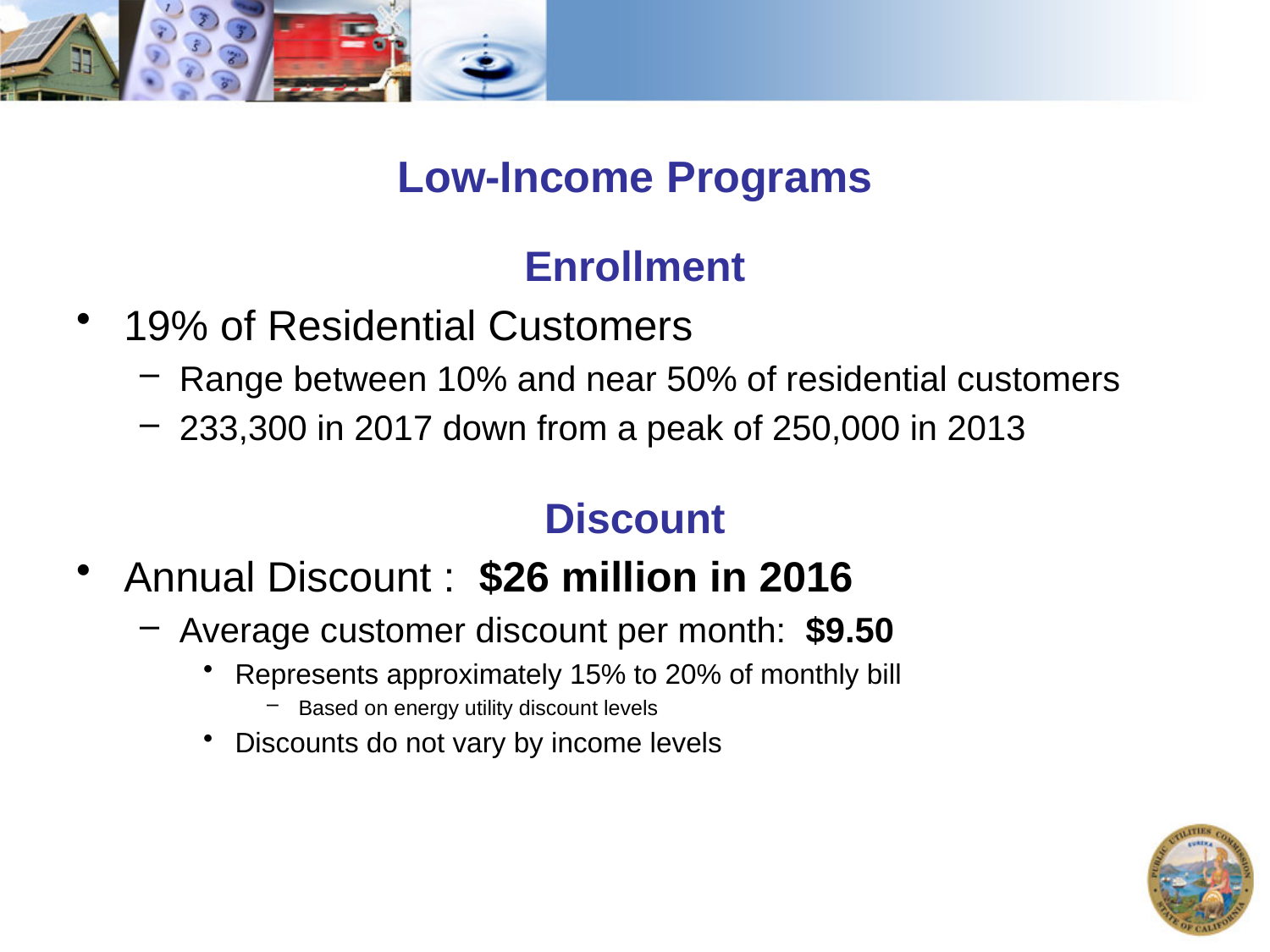

# Low-Income Programs
Enrollment
19% of Residential Customers
Range between 10% and near 50% of residential customers
233,300 in 2017 down from a peak of 250,000 in 2013

Discount
Annual Discount :  $26 million in 2016
Average customer discount per month:  $9.50
Represents approximately 15% to 20% of monthly bill
Based on energy utility discount levels
Discounts do not vary by income levels